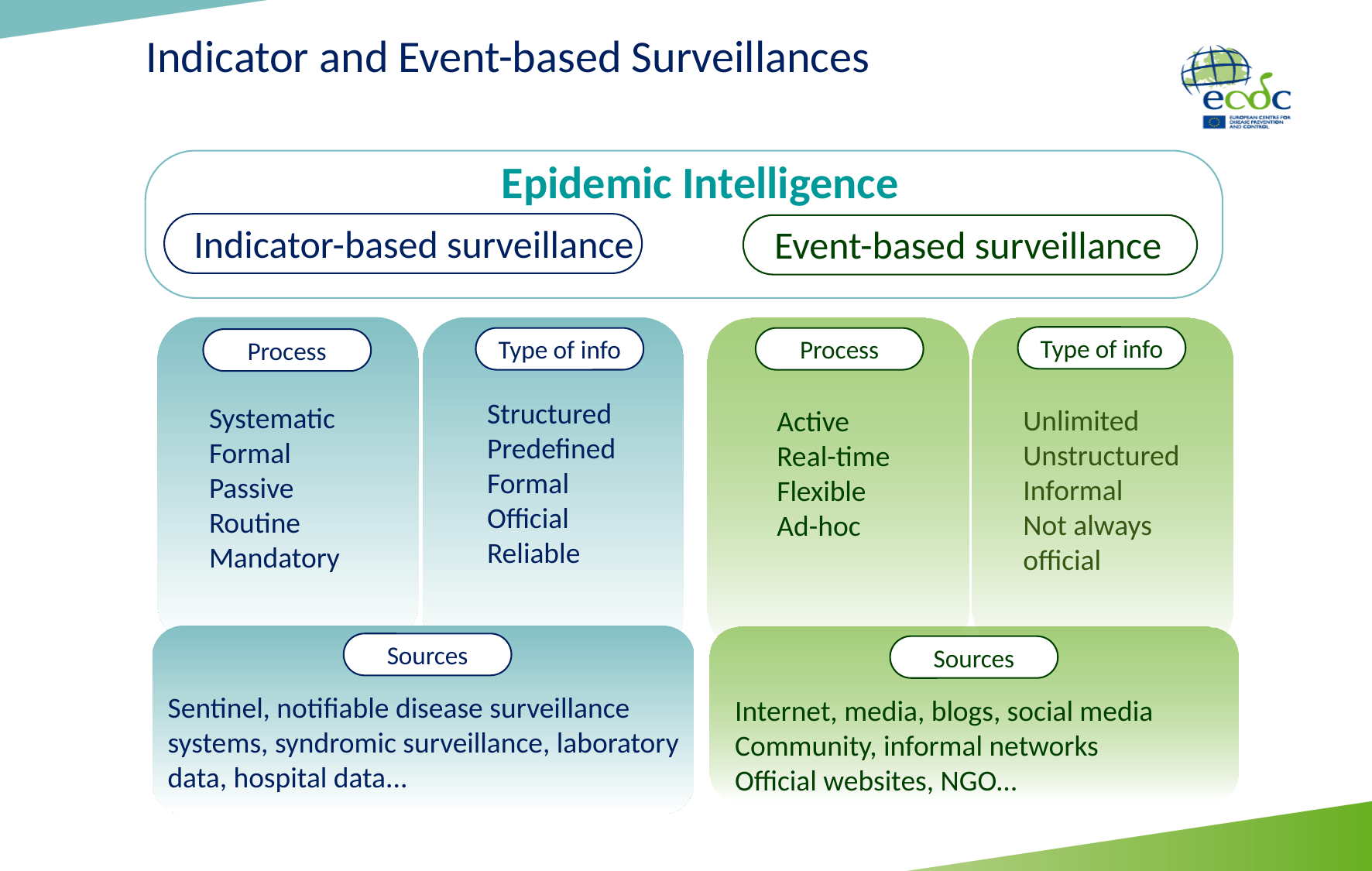

Indicator and Event-based Surveillances
Epidemic Intelligence

Indicator-based surveillance
Event-based surveillance

Type of info
Type of info
Process
Process
Structured
Predefined
Formal
Official
Reliable
Systematic
Formal
Passive
Routine
Mandatory
Unlimited
Unstructured
Informal
Not always official
Active
Real-time
Flexible
Ad-hoc

Sources
Sources
Sentinel, notifiable disease surveillance systems, syndromic surveillance, laboratory data, hospital data...
Internet, media, blogs, social media
Community, informal networks
Official websites, NGO…